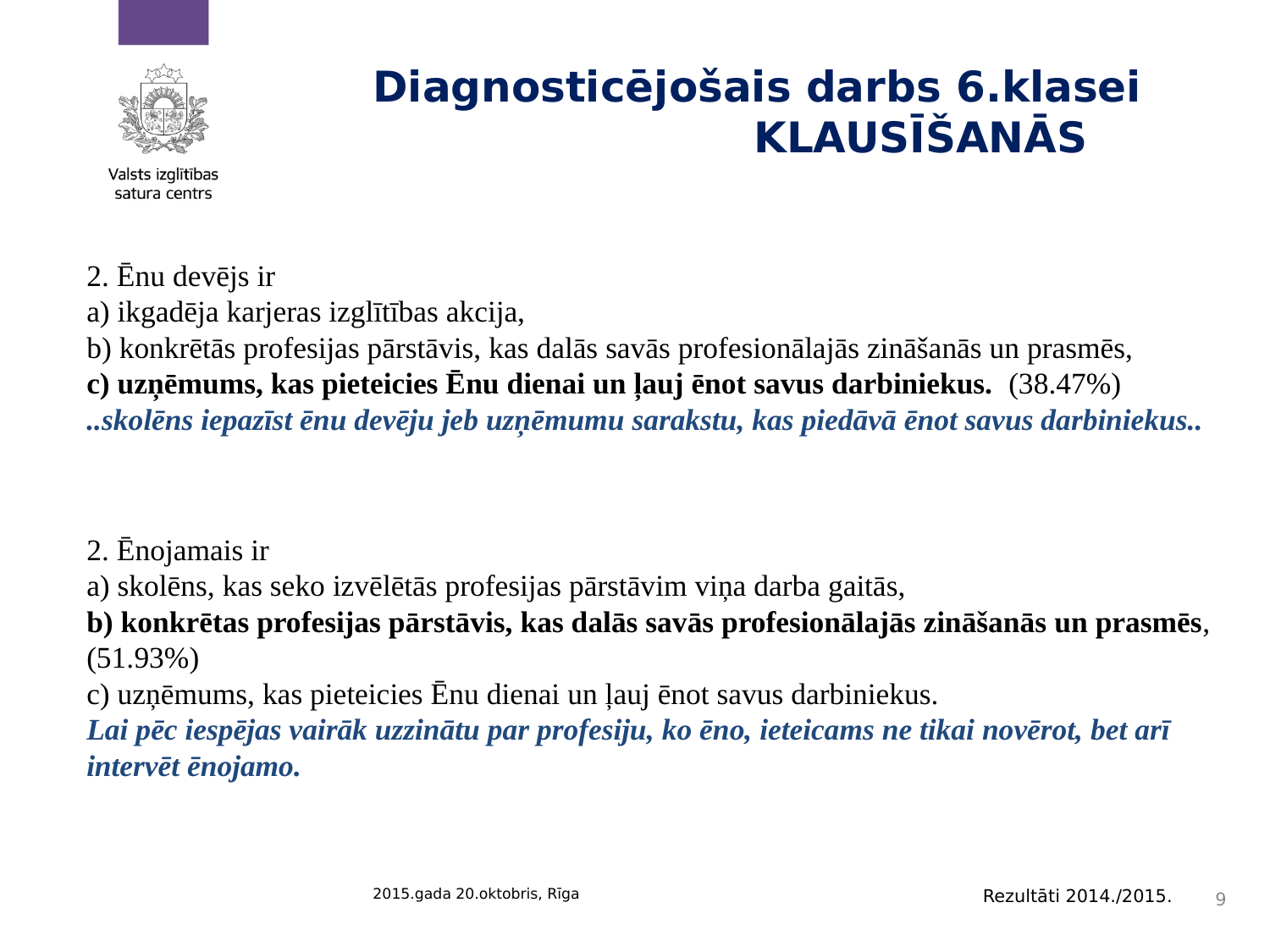

# Diagnosticējošais darbs 6.klasei 			KLAUSĪŠANĀS
2. Ēnu devējs ir
a) ikgadēja karjeras izglītības akcija,
b) konkrētās profesijas pārstāvis, kas dalās savās profesionālajās zināšanās un prasmēs,
c) uzņēmums, kas pieteicies Ēnu dienai un ļauj ēnot savus darbiniekus.  (38.47%)
..skolēns iepazīst ēnu devēju jeb uzņēmumu sarakstu, kas piedāvā ēnot savus darbiniekus..

2. Ēnojamais ir
a) skolēns, kas seko izvēlētās profesijas pārstāvim viņa darba gaitās,
b) konkrētas profesijas pārstāvis, kas dalās savās profesionālajās zināšanās un prasmēs, (51.93%)
c) uzņēmums, kas pieteicies Ēnu dienai un ļauj ēnot savus darbiniekus.
Lai pēc iespējas vairāk uzzinātu par profesiju, ko ēno, ieteicams ne tikai novērot, bet arī
intervēt ēnojamo.

2015.gada 20.oktobris, Rīga
Rezultāti 2014./2015.
9